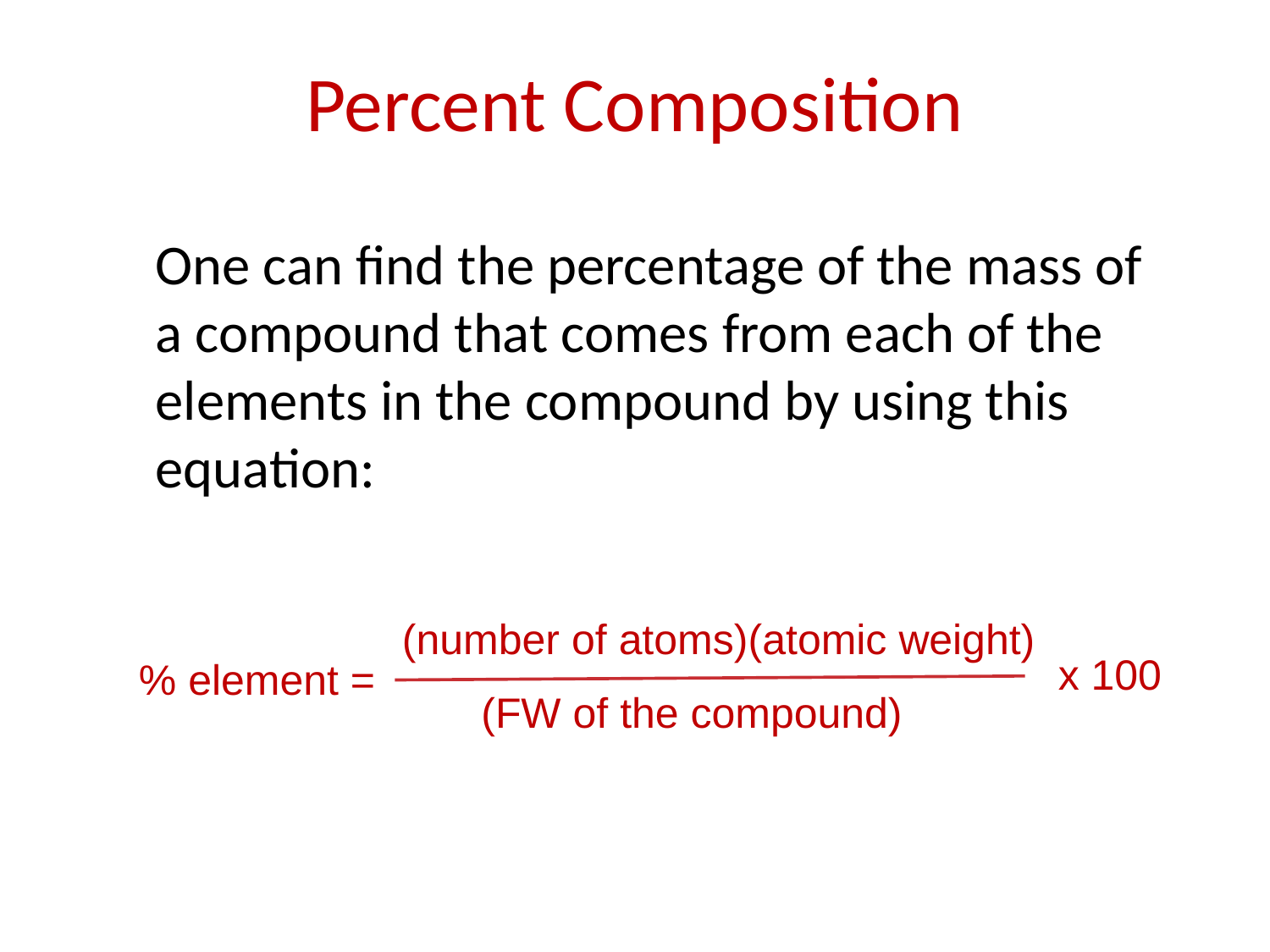

Percent Composition
	One can find the percentage of the mass of a compound that comes from each of the elements in the compound by using this equation:
(number of atoms)(atomic weight)
x 100

(FW of the compound)
% element =